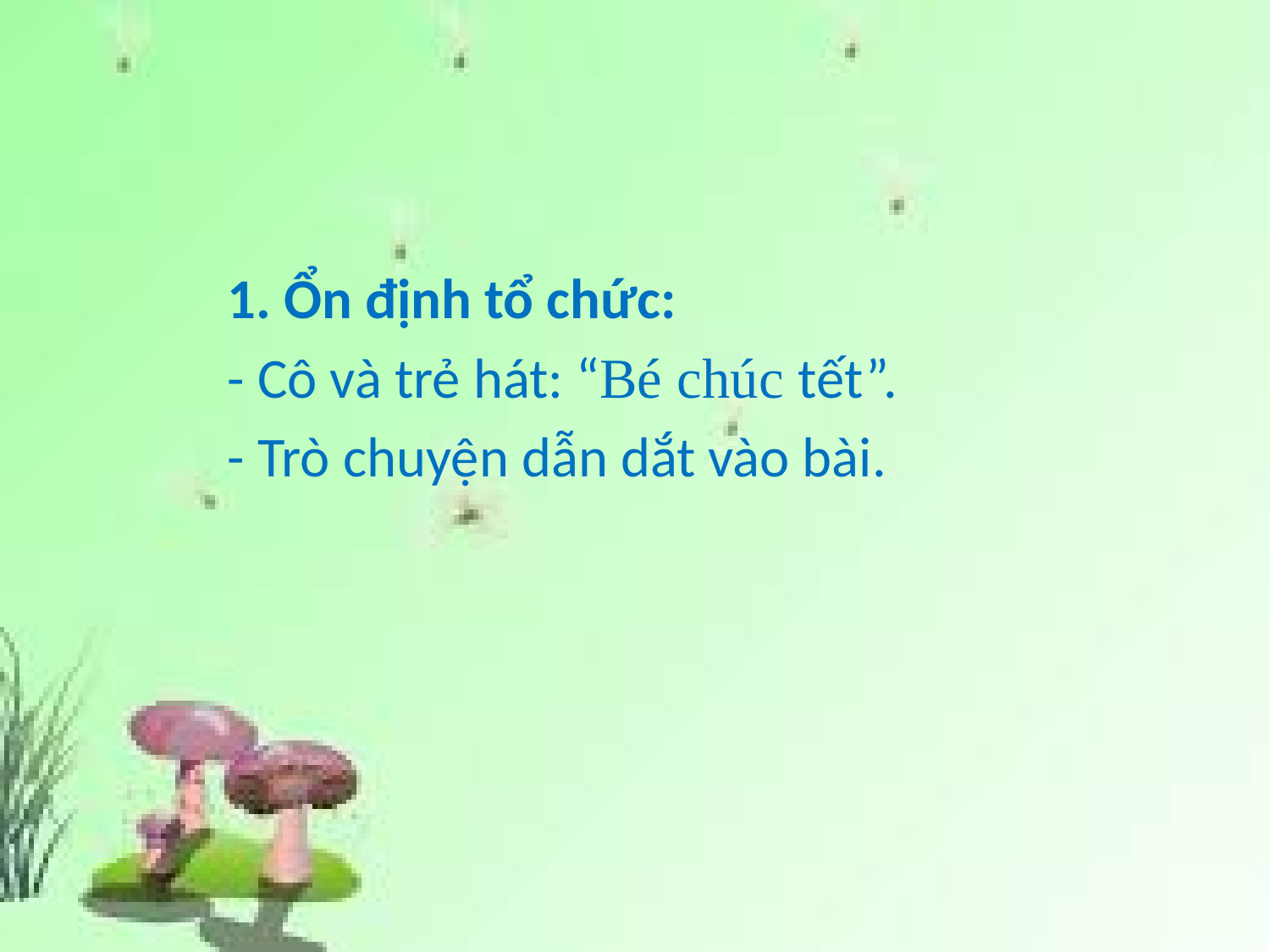

1. Ổn định tổ chức:
- Cô và trẻ hát: “Bé chúc tết”.
- Trò chuyện dẫn dắt vào bài.